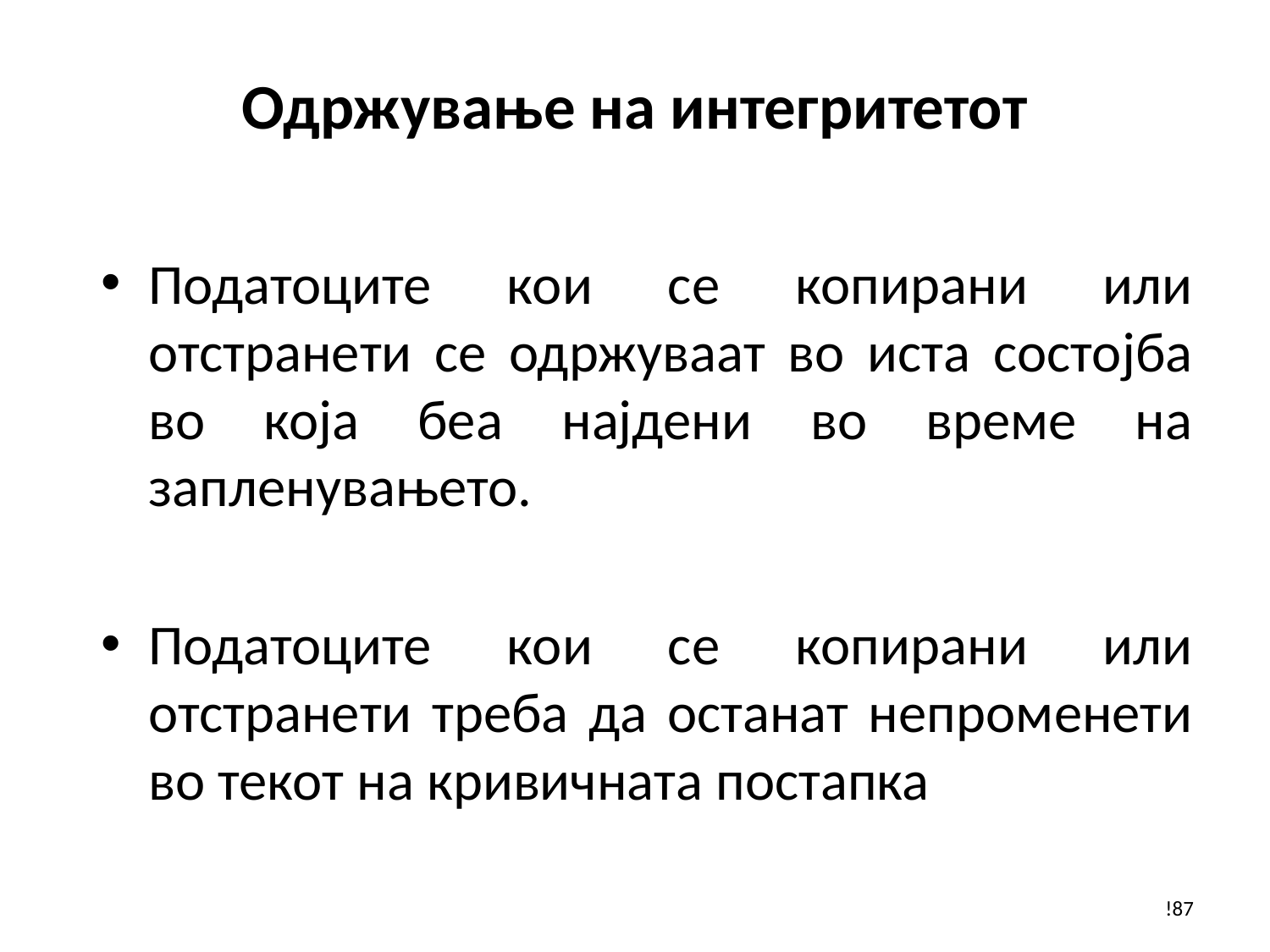

# Одржување на интегритетот
Податоците кои се копирани или отстранети се одржуваат во иста состојба во која беа најдени во време на запленувањето.

Податоците кои се копирани или отстранети треба да останат непроменети во текот на кривичната постапка
!87